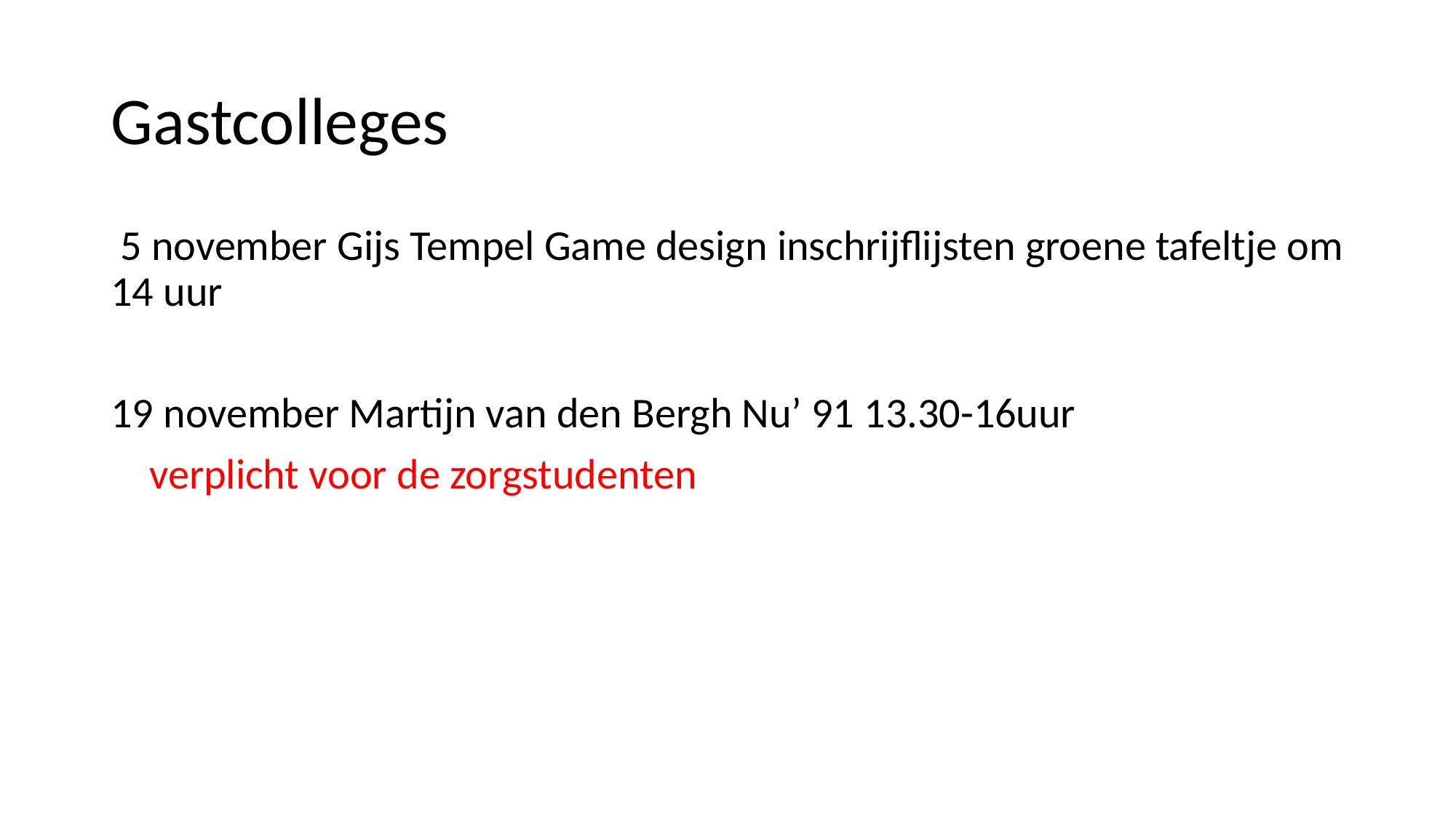

# Gastcolleges
 5 november Gijs Tempel Game design inschrijflijsten groene tafeltje om 14 uur

19 november Martijn van den Bergh Nu’ 91 13.30-16uur
    verplicht voor de zorgstudenten